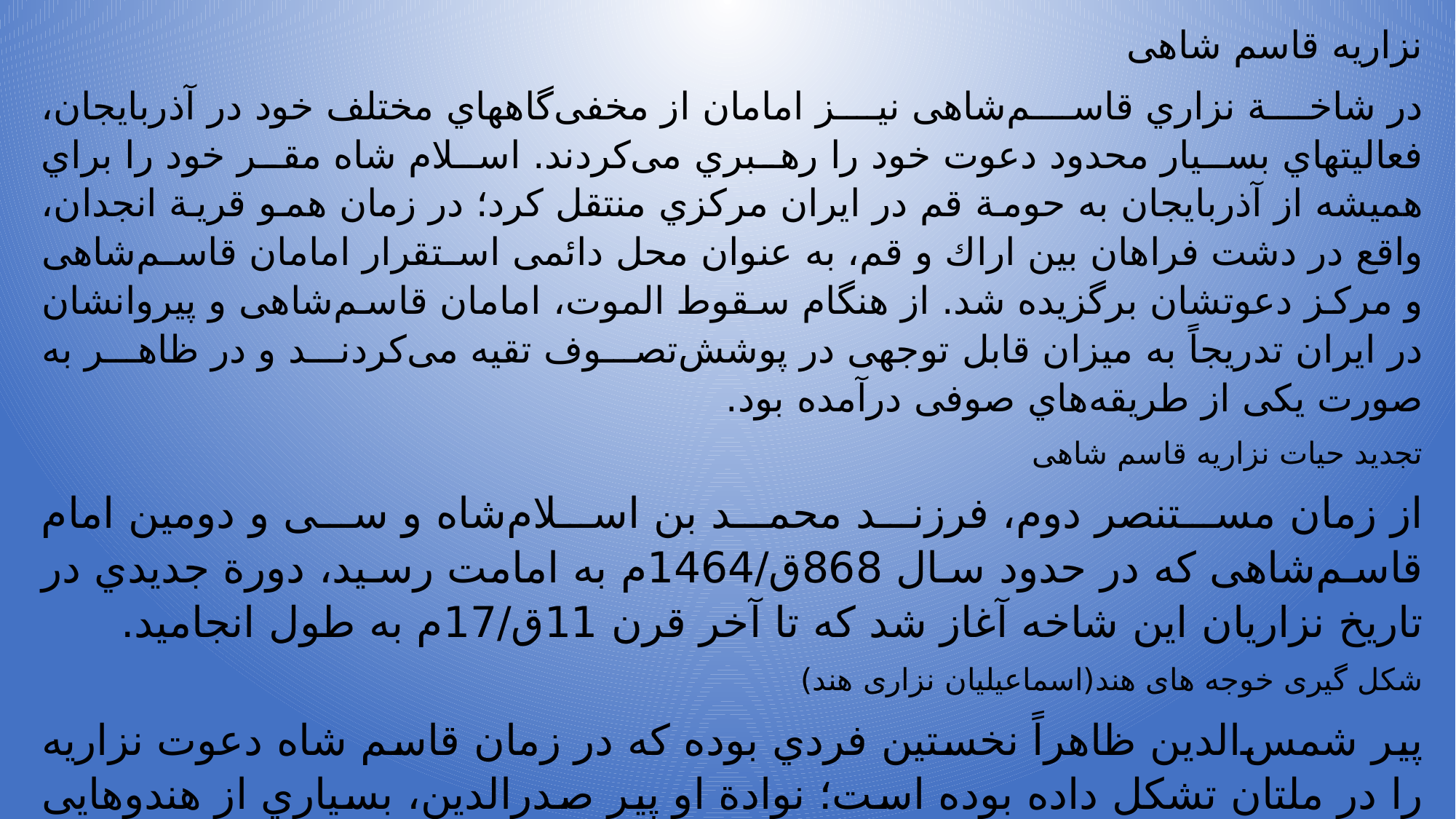

نزاریه قاسم شاهی
در شاخة نزاري‌ قاسم‌شاهى‌ نيز امامان‌ از مخفى‌گاههاي‌ مختلف‌ خود در آذربايجان‌، فعاليتهاي‌ بسيار محدود دعوت‌ خود را رهبري‌ مى‌كردند. اسلام‌ شاه‌ مقر خود را براي‌ هميشه‌ از آذربايجان‌ به‌ حومة قم‌ در ايران‌ مركزي‌ منتقل‌ كرد‌؛ در زمان‌ همو قرية انجدان‌، واقع‌ در دشت‌ فراهان‌ بين‌ اراك‌ و قم‌، به‌ عنوان‌ محل‌ دائمى‌ استقرار امامان‌ قاسم‌شاهى‌ و مركز دعوتشان‌ برگزيده‌ شد. از هنگام‌ سقوط الموت‌، امامان‌ قاسم‌شاهى‌ و پيروانشان‌ در ايران‌ تدريجاً به‌ ميزان‌ قابل‌ توجهى‌ در پوشش‌تصوف‌ تقيه‌ مى‌كردند و در ظاهر به‌ صورت‌ يكى‌ از طريقه‌هاي‌ صوفى‌ درآمده‌ بود.
تجدید حیات نزاریه قاسم شاهی
از زمان‌ مستنصر دوم‌، فرزند محمد بن‌ اسلام‌شاه‌ و سى‌ و دومين‌ امام‌ قاسم‌شاهى‌ كه‌ در حدود سال‌ 868ق‌/1464م‌ به‌ امامت‌ رسيد، دورة جديدي‌ در تاريخ‌ نزاريان‌ اين‌ شاخه‌ آغاز شد كه‌ تا آخر قرن‌ 11ق‌/17م‌ به‌ طول‌ انجاميد.
شکل گیری خوجه های هند(اسماعیلیان نزاری هند)
پير شمس‌الدين‌ ظاهراً نخستين‌ فردي‌ بوده‌ كه‌ در زمان‌ قاسم‌ شاه‌ دعوت‌ نزاريه‌ را در ملتان‌ تشكل‌ داده‌ بوده‌ است‌؛ نوادة او پير صدرالدين‌، بسياري‌ از هندوهايى‌ را كه‌ به‌ كاست‌ لوهانا و ديگر كاستها تعلق‌ داشتند، به‌ كيش‌ نزاري‌ درآورد و به‌ آنها لقب‌ خوجه‌ داد و ضمن‌ توسعة دعوت‌ در ديگر نواحى‌ شبه‌ قارة هند، در واقع‌، سازمان‌ اجتماعى‌ نزاريان‌ هند، يا خوجه‌هاي‌ نزاري‌ را بنيان‌ نهاد.